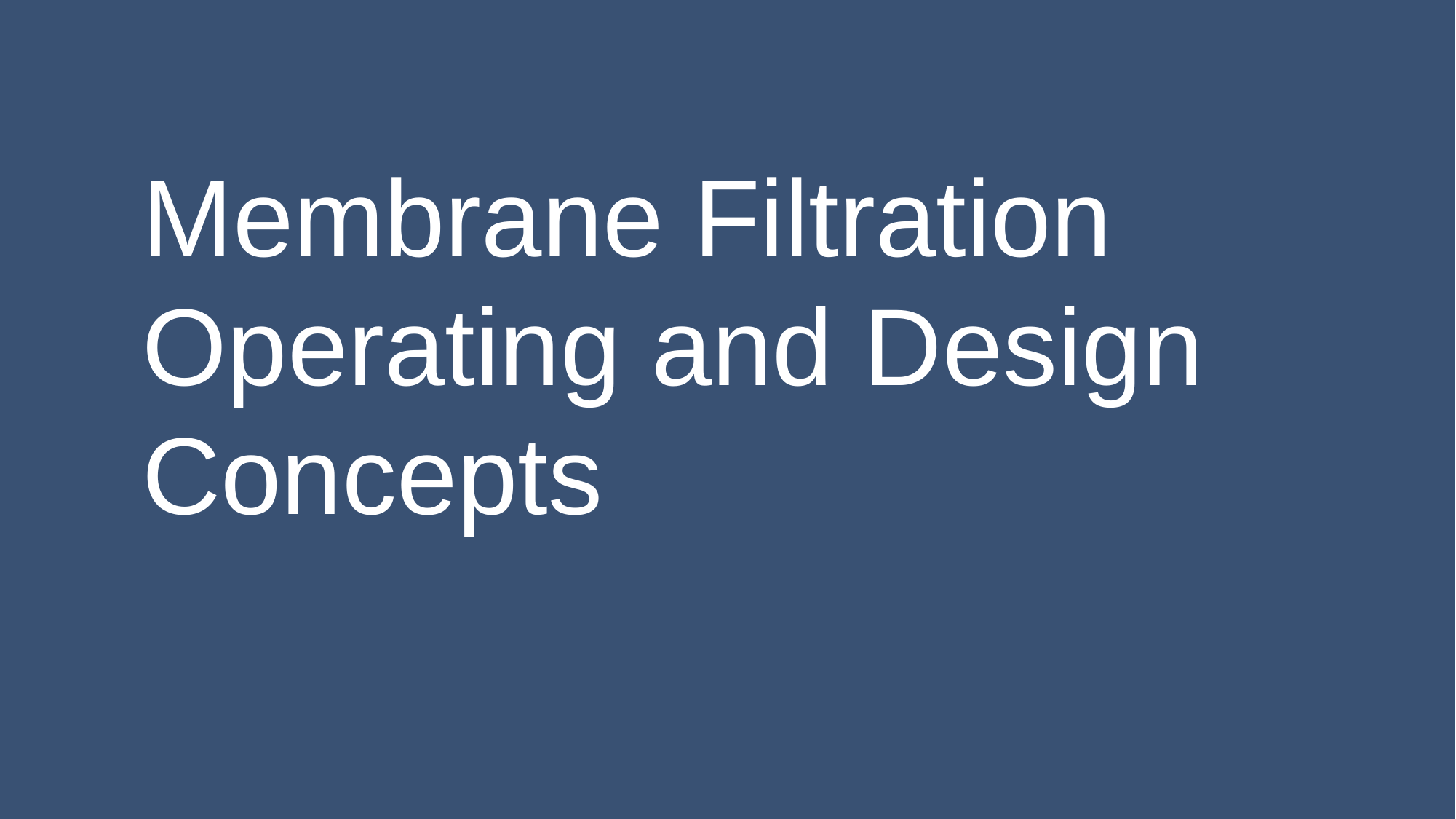

# Membrane Filtration Operating and Design Concepts